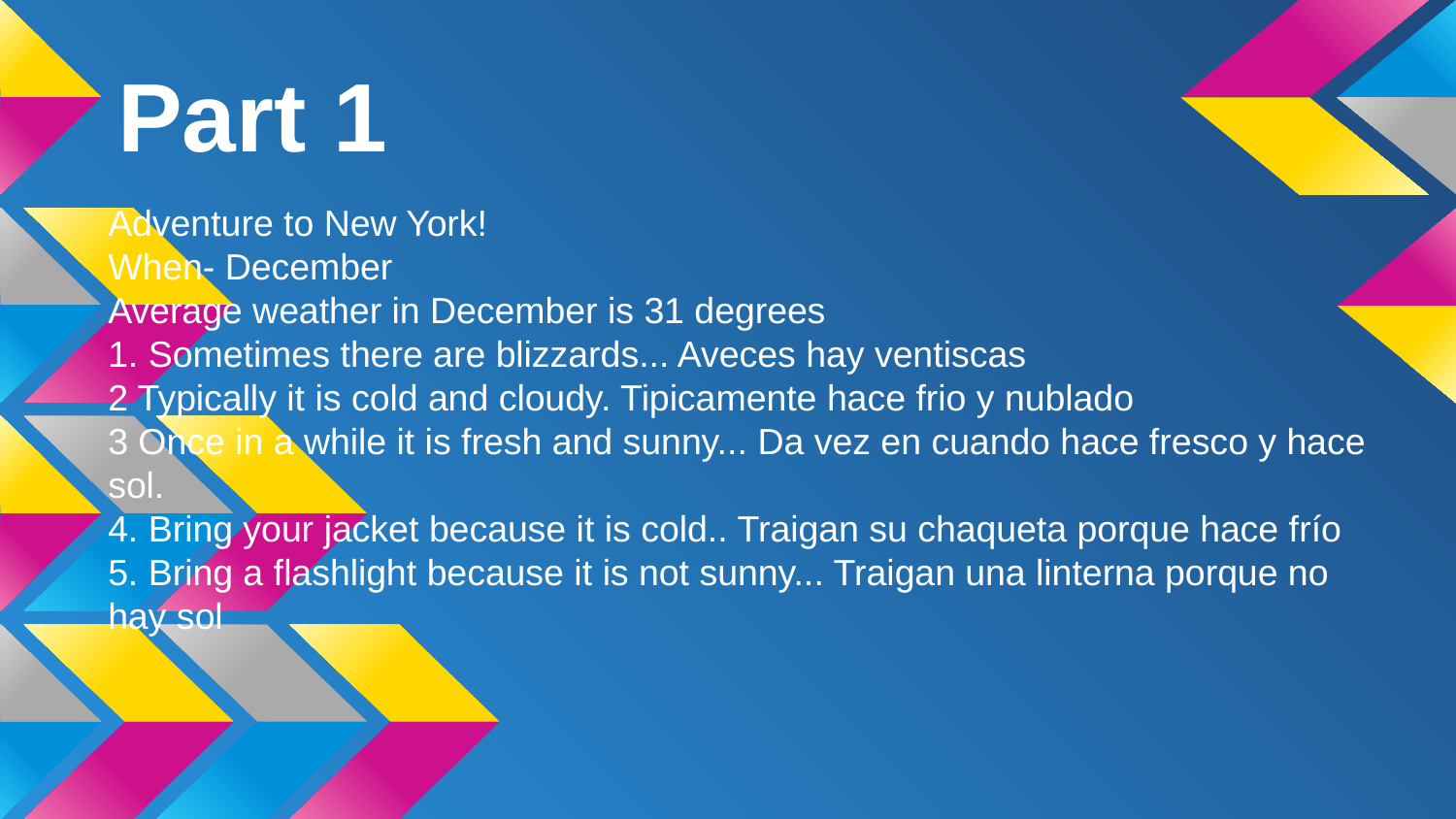

# Part 1
Adventure to New York!
When- December
Average weather in December is 31 degrees
1. Sometimes there are blizzards... Aveces hay ventiscas
2 Typically it is cold and cloudy. Tipicamente hace frio y nublado
3 Once in a while it is fresh and sunny... Da vez en cuando hace fresco y hace sol.
4. Bring your jacket because it is cold.. Traigan su chaqueta porque hace frío
5. Bring a flashlight because it is not sunny... Traigan una linterna porque no hay sol